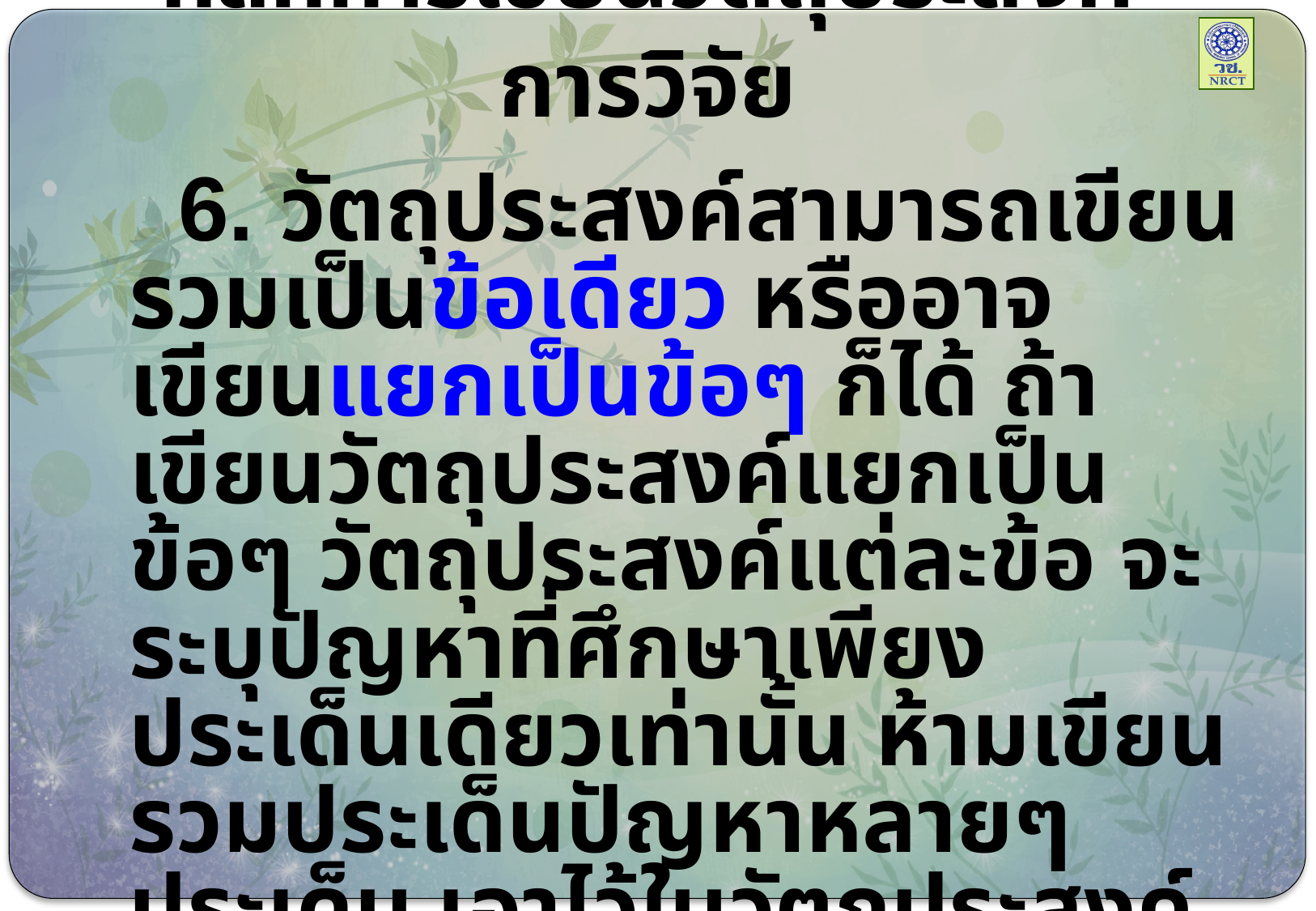

# หลักการเขียนวัตถุประสงค์การวิจัย
       6. วัตถุประสงค์สามารถเขียนรวมเป็นข้อเดียว หรืออาจเขียนแยกเป็นข้อๆ ก็ได้ ถ้าเขียนวัตถุประสงค์แยกเป็นข้อๆ วัตถุประสงค์แต่ละข้อ จะระบุปัญหาที่ศึกษาเพียงประเด็นเดียวเท่านั้น ห้ามเขียนรวมประเด็นปัญหาหลายๆ ประเด็น เอาไว้ในวัตถุประสงค์ข้อเดียวกัน